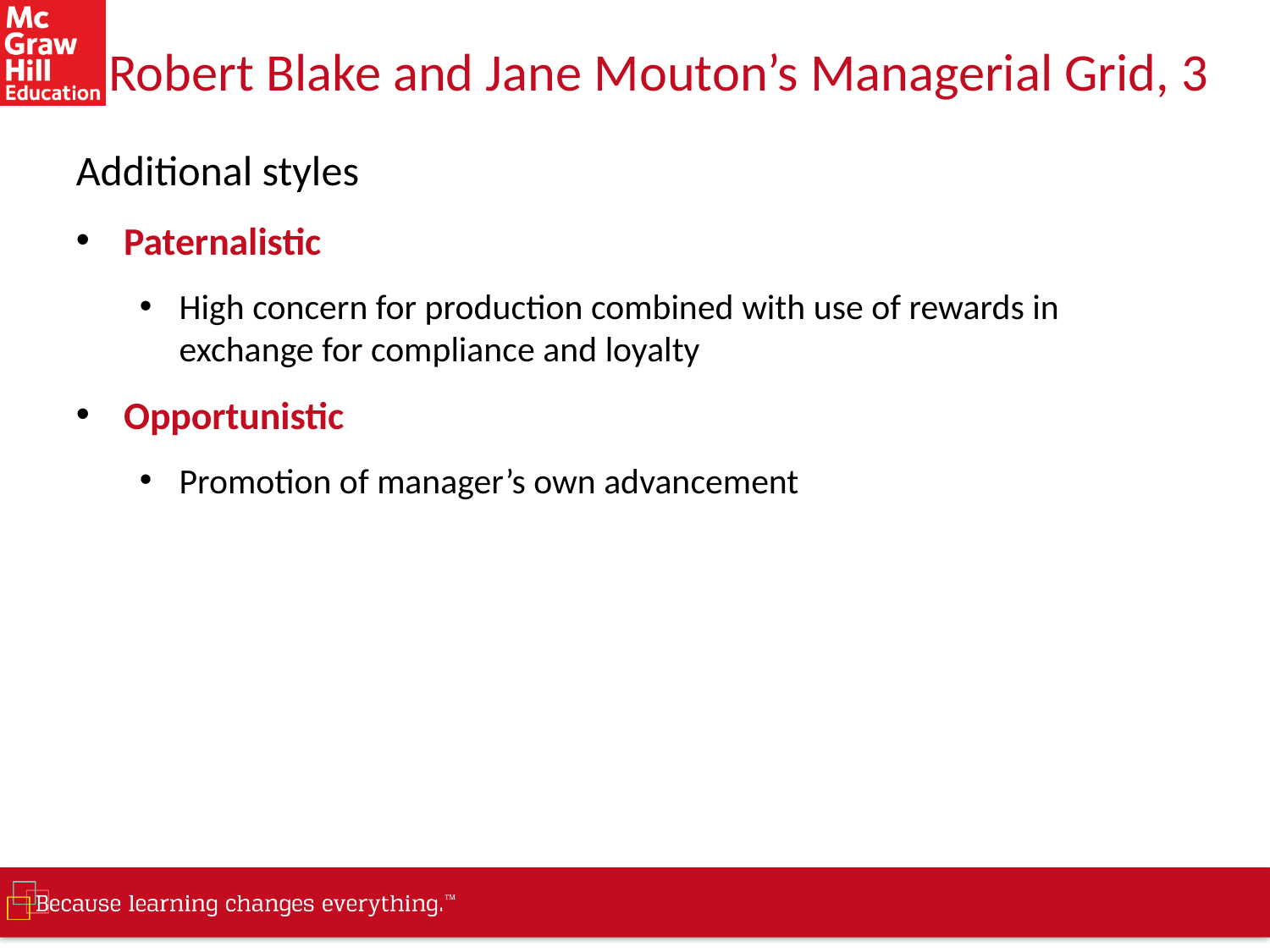

# Robert Blake and Jane Mouton’s Managerial Grid, 3
Additional styles
Paternalistic
High concern for production combined with use of rewards in exchange for compliance and loyalty
Opportunistic
Promotion of manager’s own advancement